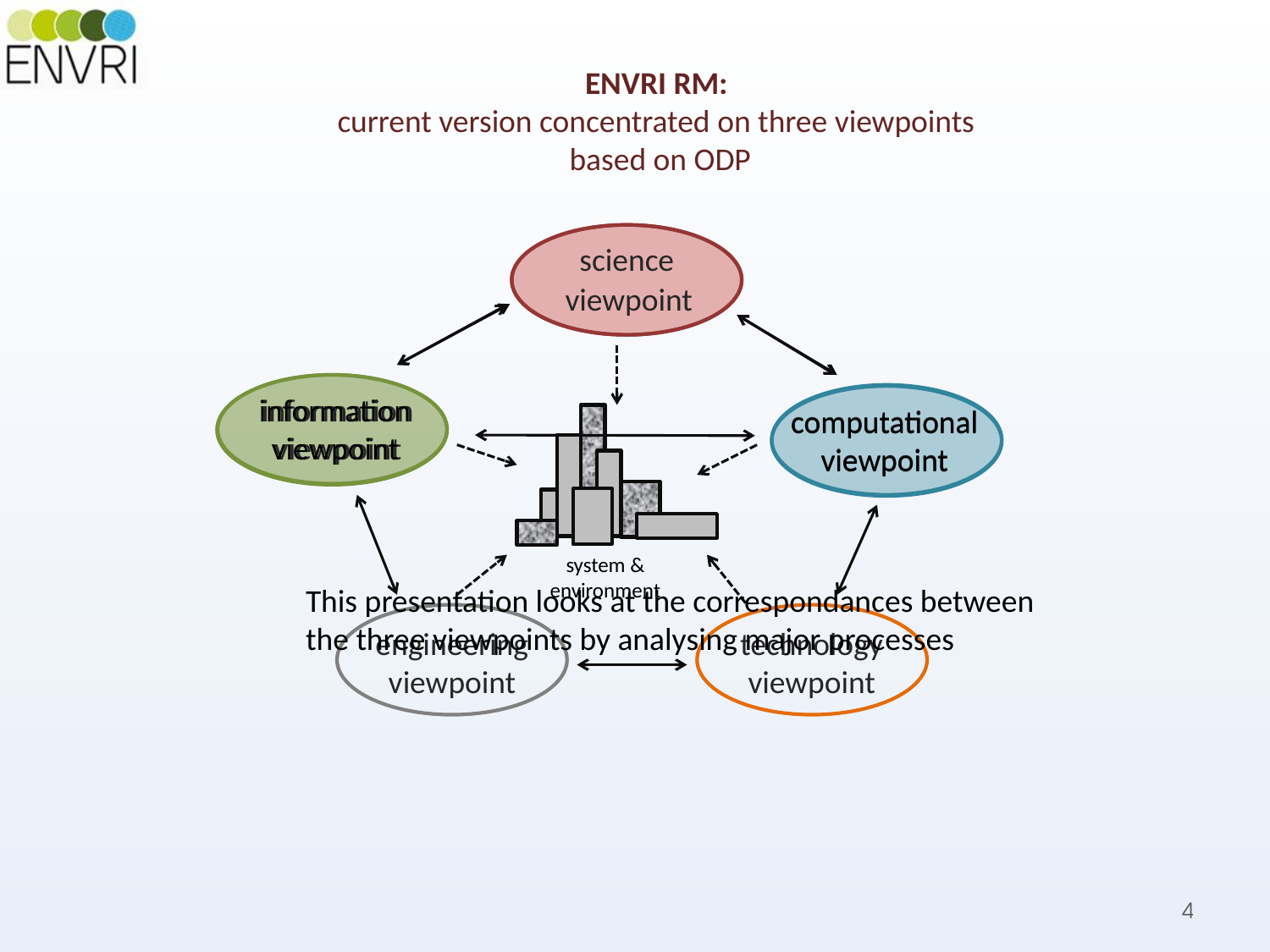

ENVRI RM:
current version concentrated on three viewpoints
based on ODP

science
enterprise
viewpoint

information
viewpoint
computational
viewpoint

system &
environment
technology
viewpoint
engineering
viewpoint

information
viewpoint

computational
viewpoint
This presentation looks at the correspondances between
the three viewpoints by analysing major processes

4